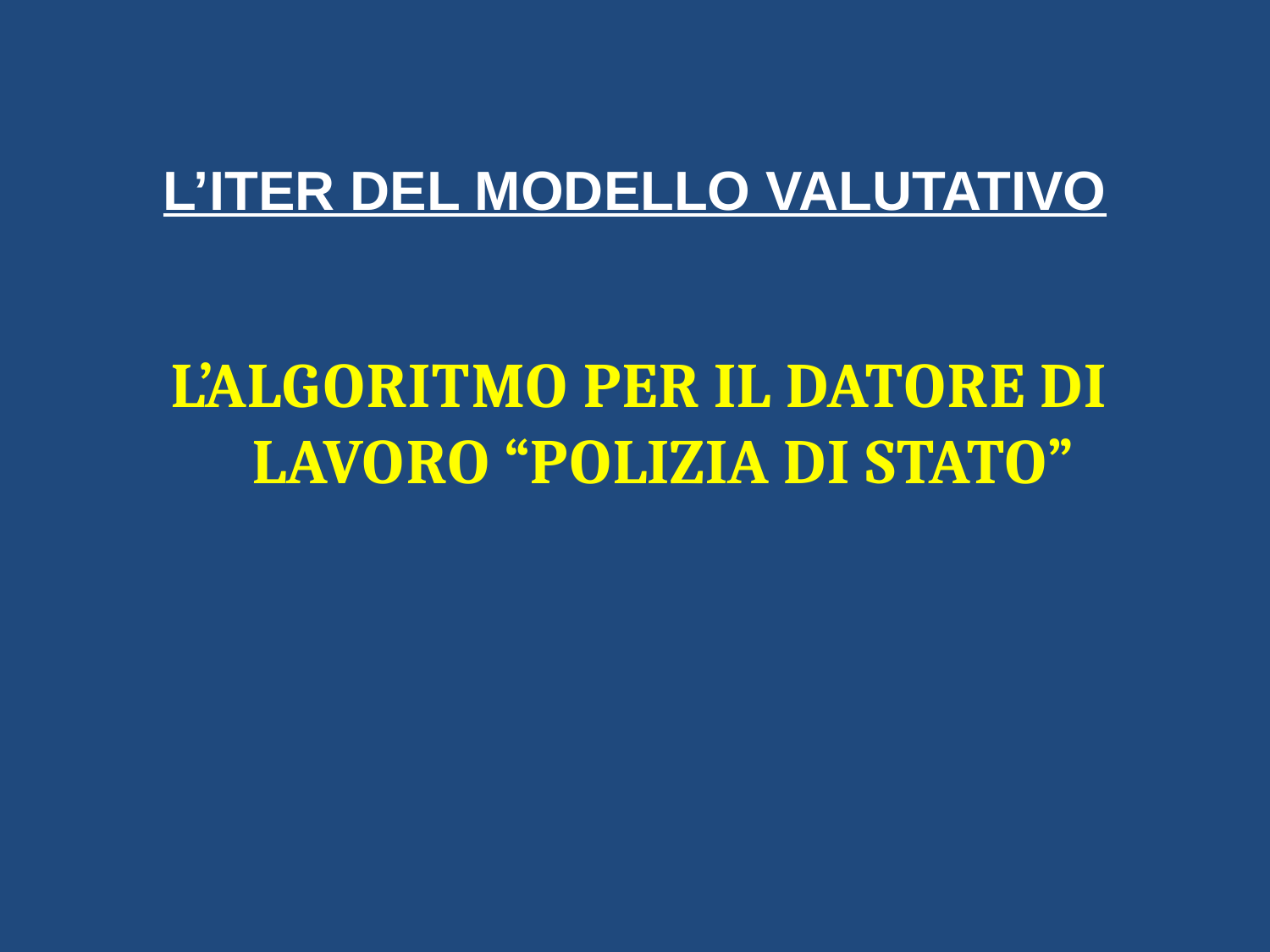

# L’ITER DEL MODELLO VALUTATIVO
L’ALGORITMO PER IL DATORE DI LAVORO “POLIZIA DI STATO”